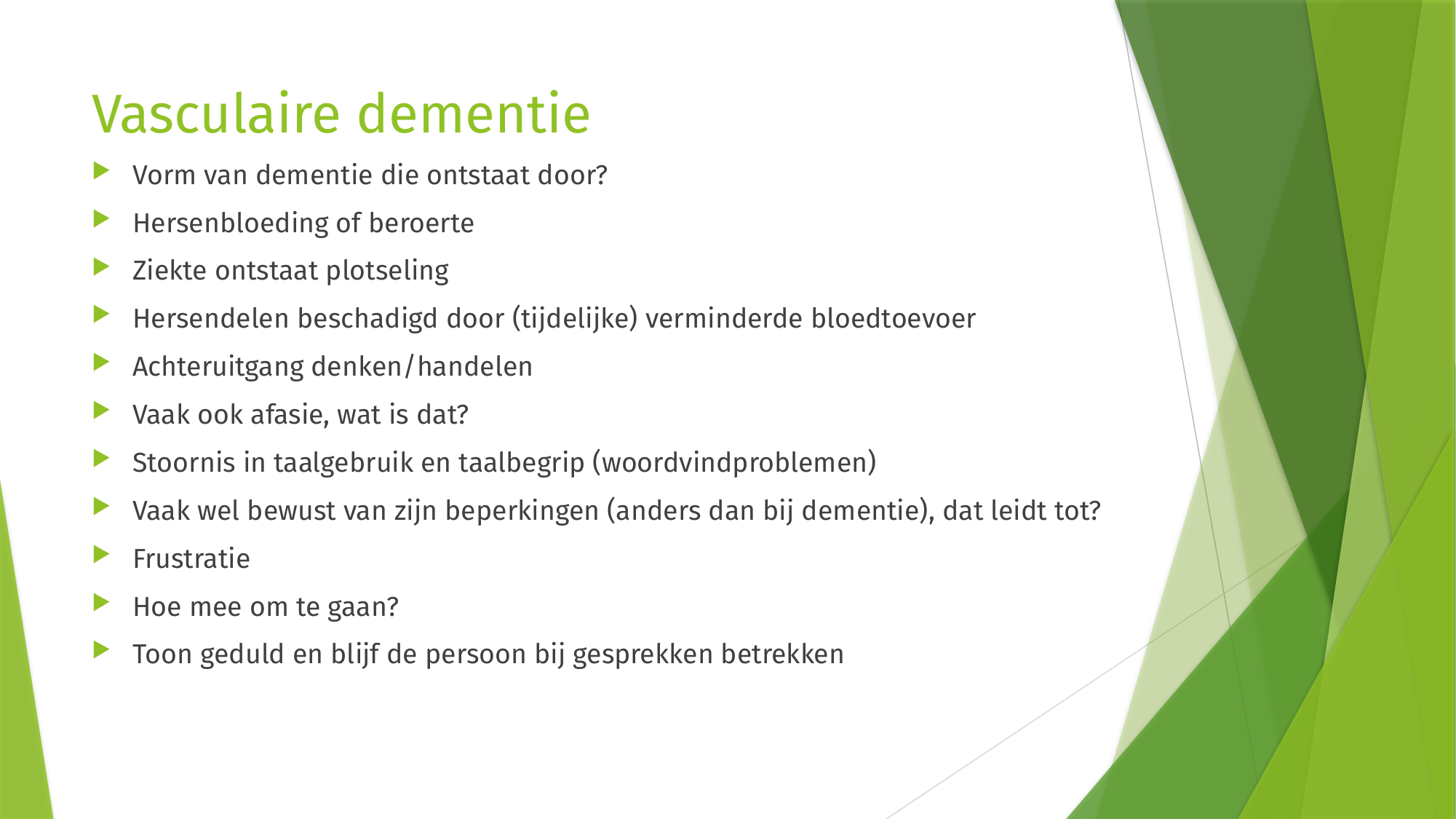

# Vasculaire dementie
Vorm van dementie die ontstaat door?
Hersenbloeding of beroerte
Ziekte ontstaat plotseling
Hersendelen beschadigd door (tijdelijke) verminderde bloedtoevoer
Achteruitgang denken/handelen
Vaak ook afasie, wat is dat?
Stoornis in taalgebruik en taalbegrip (woordvindproblemen)
Vaak wel bewust van zijn beperkingen (anders dan bij dementie), dat leidt tot?
Frustratie
Hoe mee om te gaan?
Toon geduld en blijf de persoon bij gesprekken betrekken